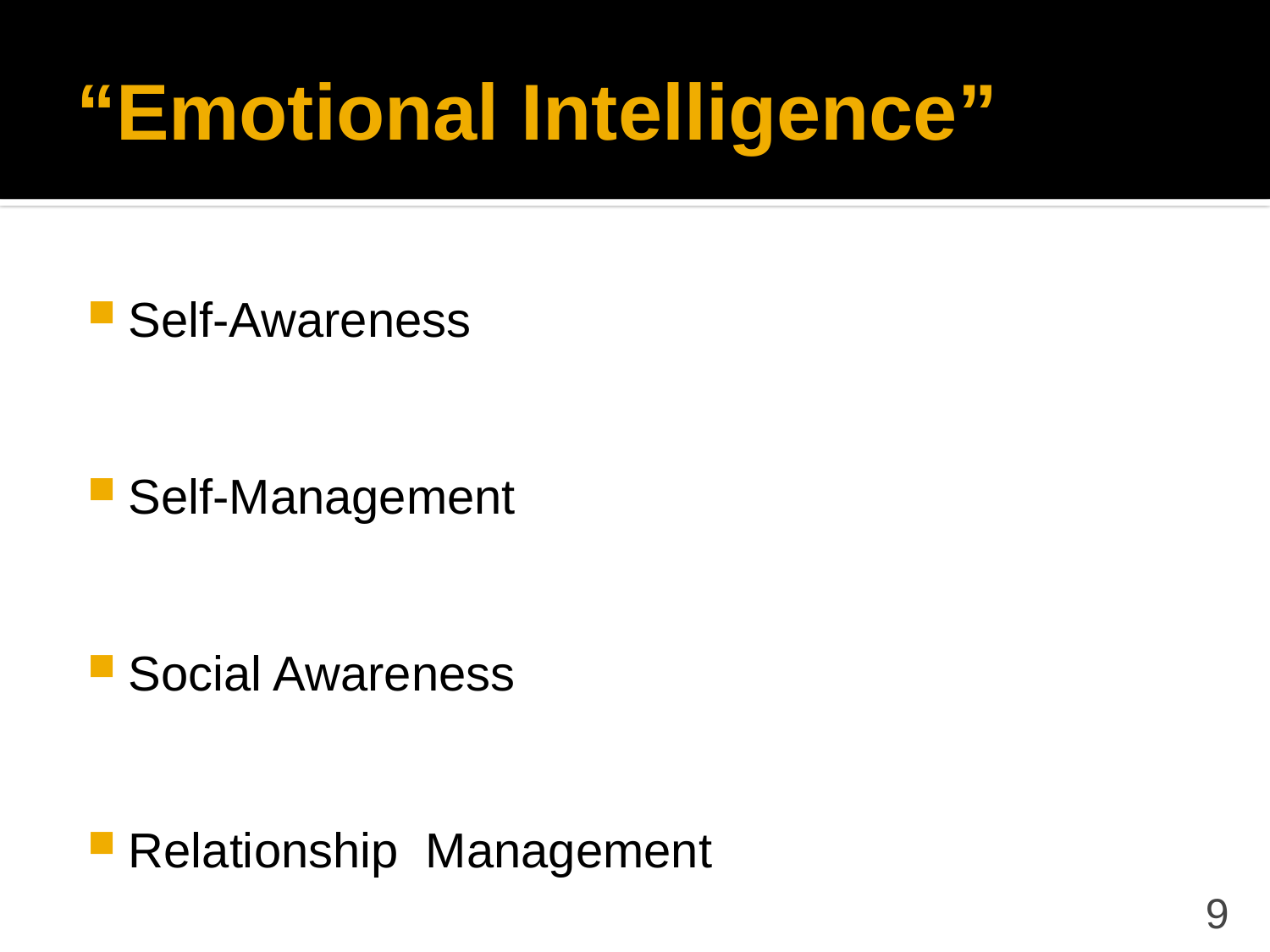

# “Emotional Intelligence”
Self-Awareness

Self-Management

Social Awareness

Relationship  Management
9